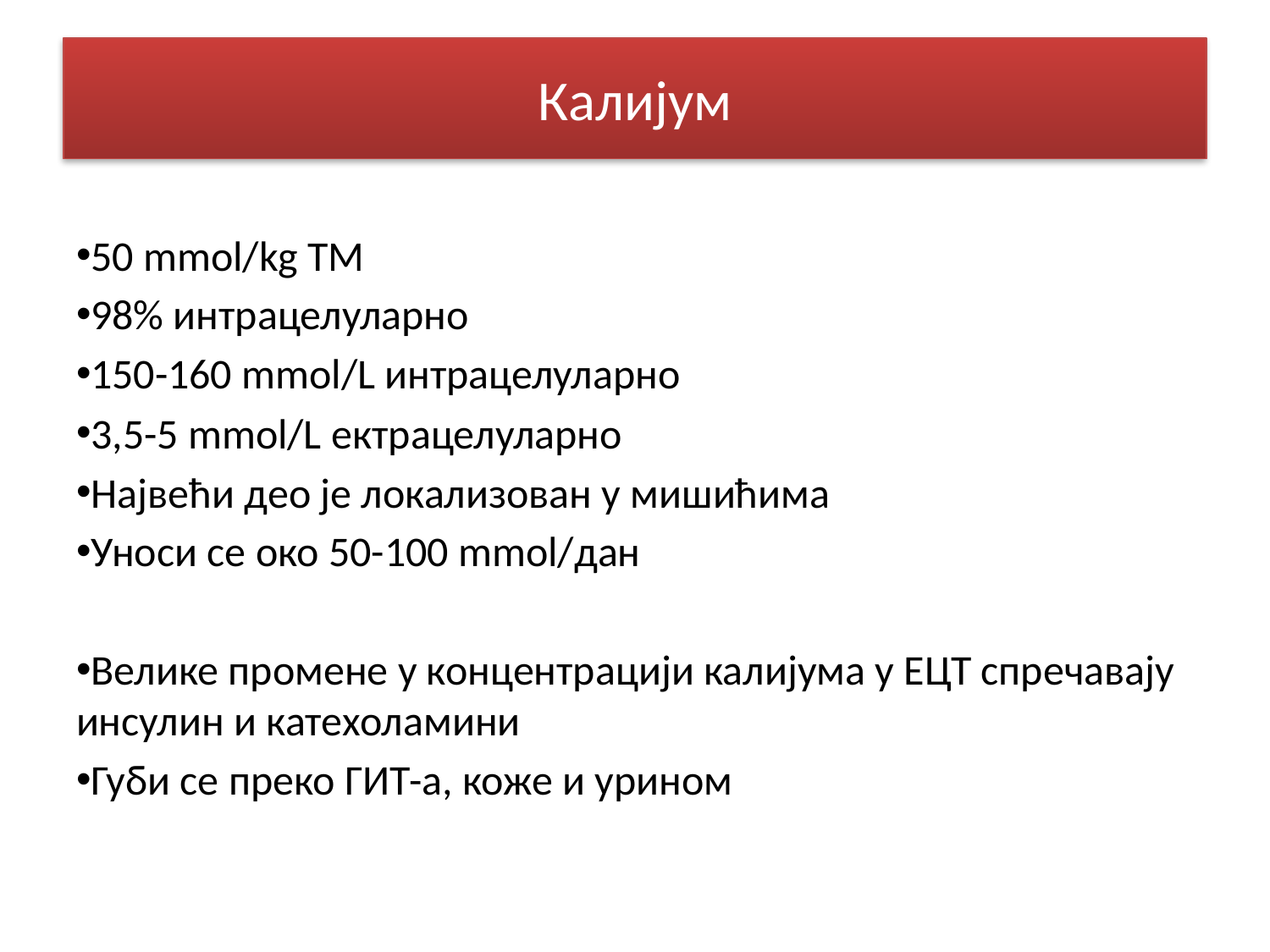

# Калијум
50 mmol/kg TM
98% интрацелуларно
150-160 mmol/L интрацелуларно
3,5-5 mmol/L ектрацелуларно
Највећи део је локализован у мишићима
Уноси се око 50-100 mmol/дан

Велике промене у концентрацији калијума у ЕЦТ спречавају инсулин и катехоламини
Губи се преко ГИТ-а, коже и урином